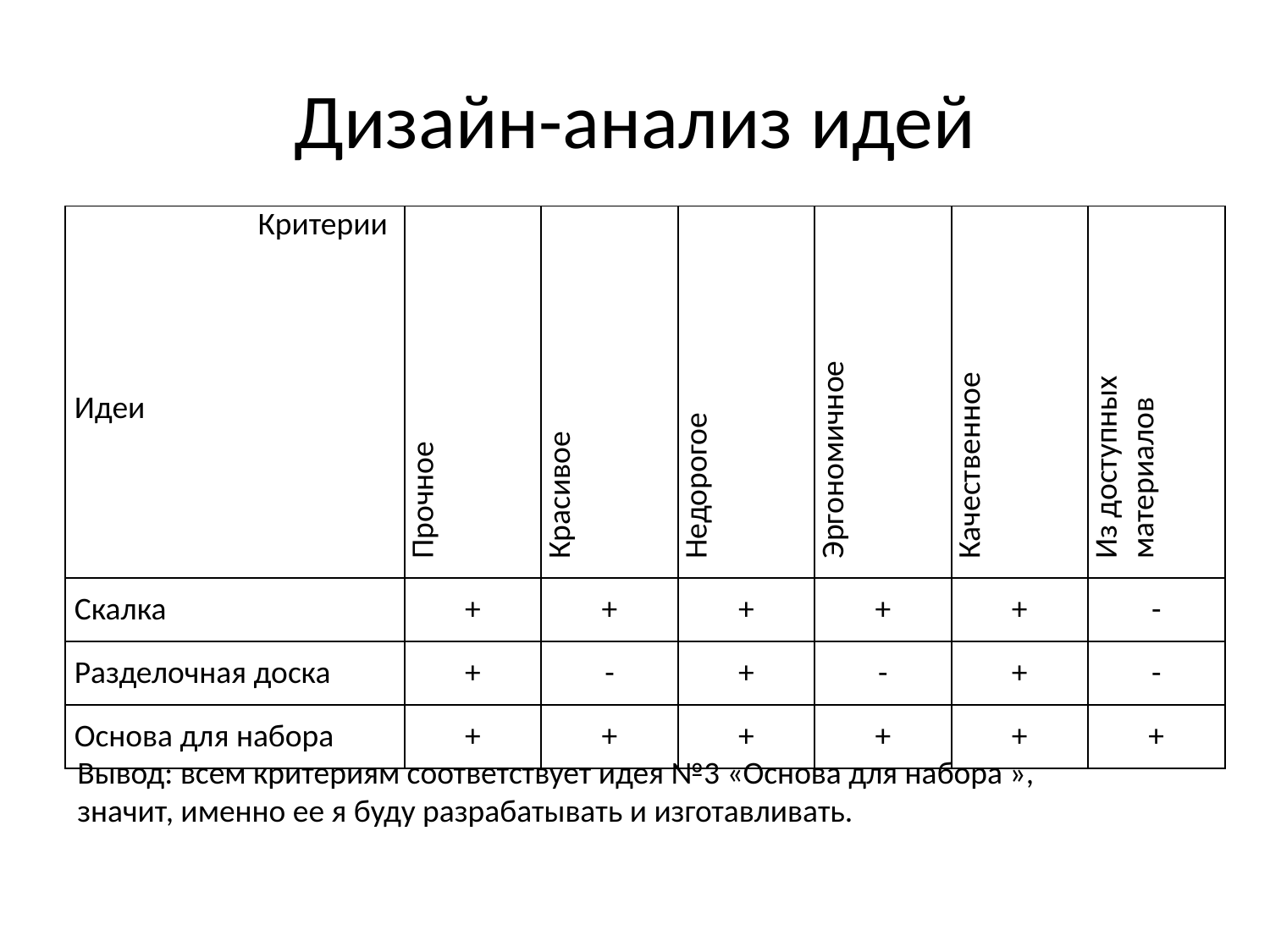

# Дизайн-анализ идей
| Критерии         Идеи | Прочное | Красивое | Недорогое | Эргономичное | Качественное | Из доступных материалов |
| --- | --- | --- | --- | --- | --- | --- |
| Скалка | + | + | + | + | + | - |
| Разделочная доска | + | - | + | - | + | - |
| Основа для набора | + | + | + | + | + | + |
Вывод: всем критериям соответствует идея №3 «Основа для набора », значит, именно ее я буду разрабатывать и изготавливать.